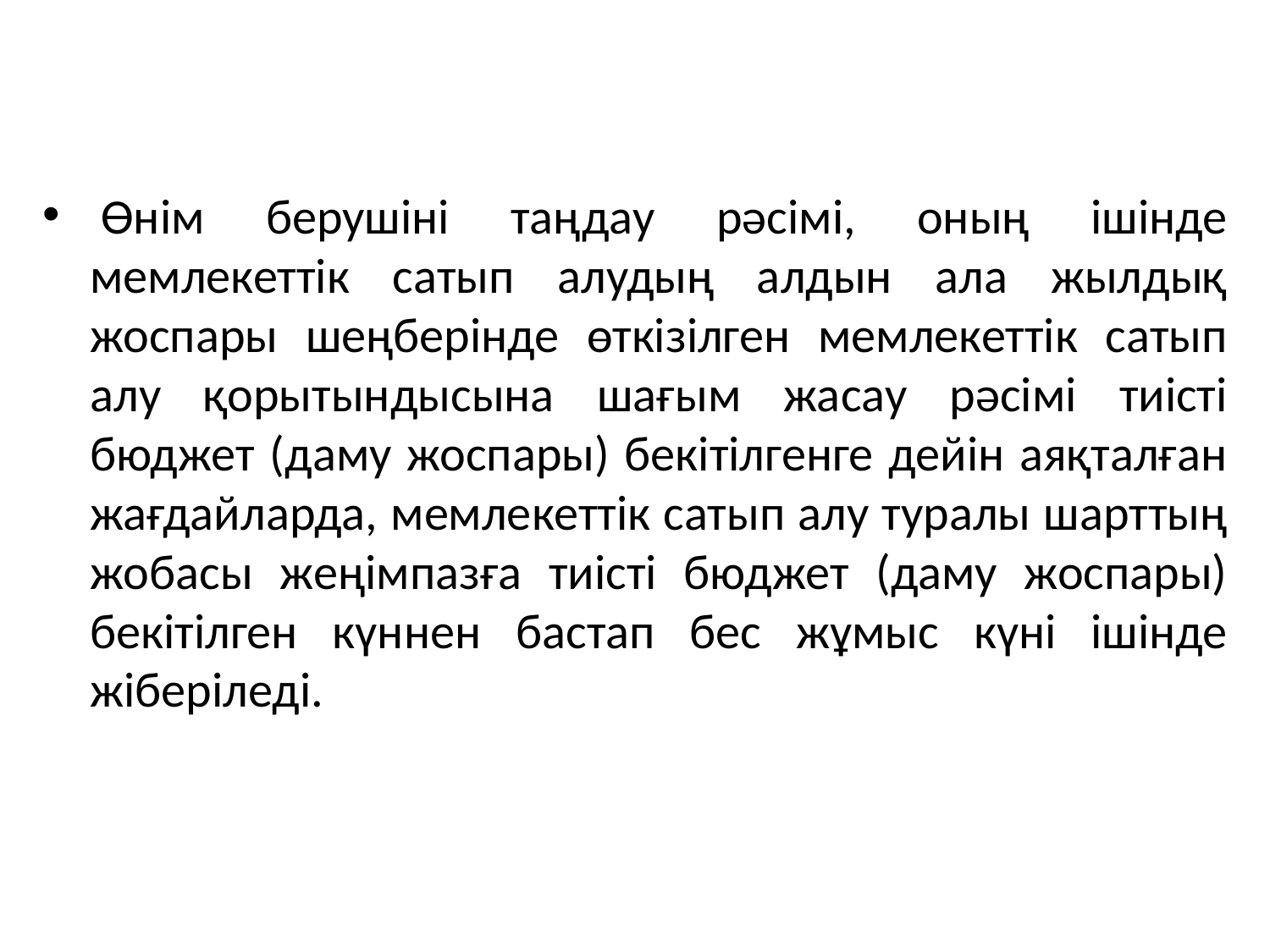

Өнім берушіні таңдау рәсімі, оның ішінде мемлекеттік сатып алудың алдын ала жылдық жоспары шеңберінде өткізілген мемлекеттік сатып алу қорытындысына шағым жасау рәсімі тиісті бюджет (даму жоспары) бекітілгенге дейін аяқталған жағдайларда, мемлекеттік сатып алу туралы шарттың жобасы жеңімпазға тиісті бюджет (даму жоспары) бекітілген күннен бастап бес жұмыс күні ішінде жіберіледі.